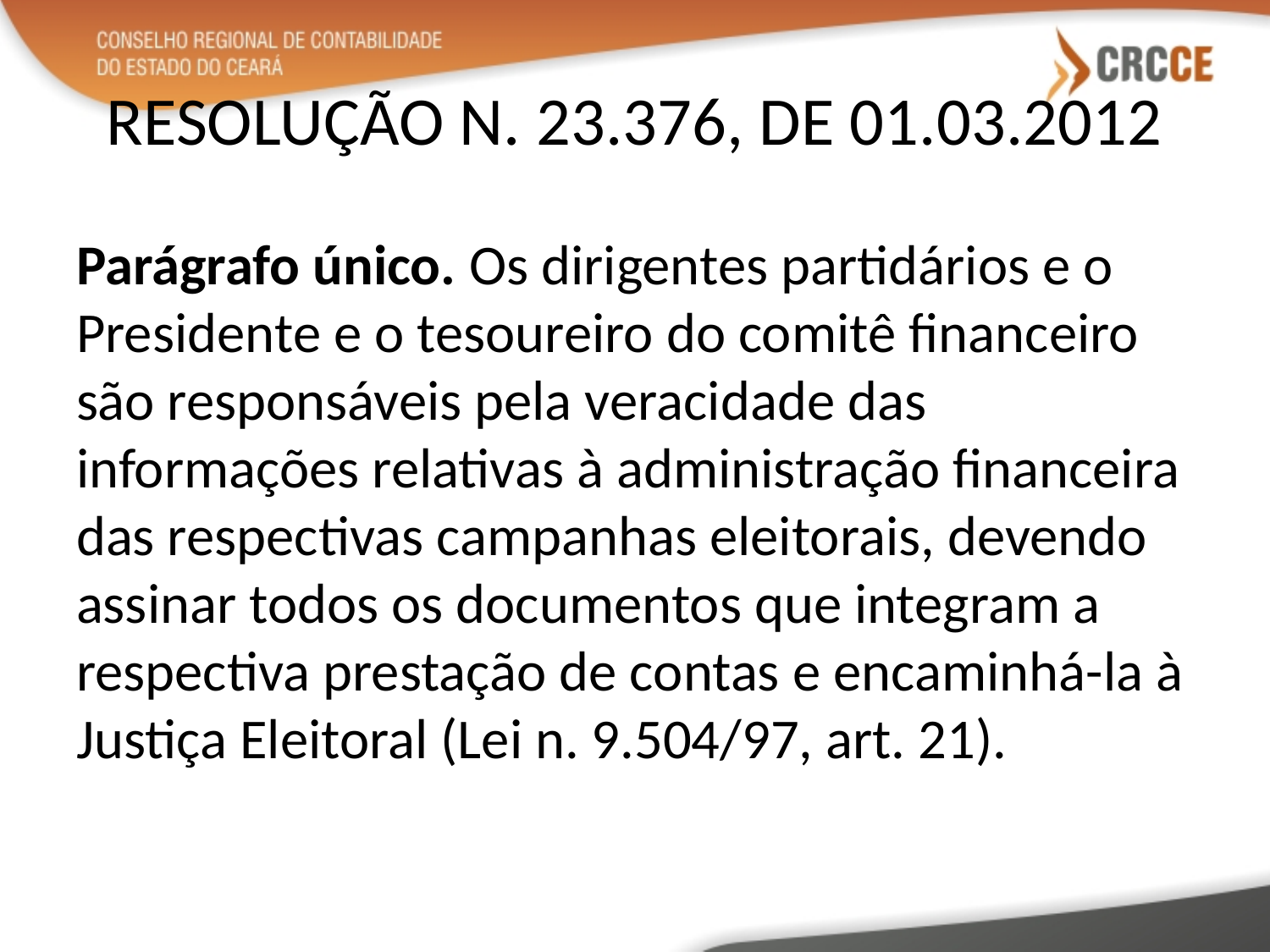

# RESOLUÇÃO N. 23.376, DE 01.03.2012
Parágrafo único. Os dirigentes partidários e o Presidente e o tesoureiro do comitê financeiro são responsáveis pela veracidade das informações relativas à administração financeira das respectivas campanhas eleitorais, devendo assinar todos os documentos que integram a respectiva prestação de contas e encaminhá-la à Justiça Eleitoral (Lei n. 9.504/97, art. 21).